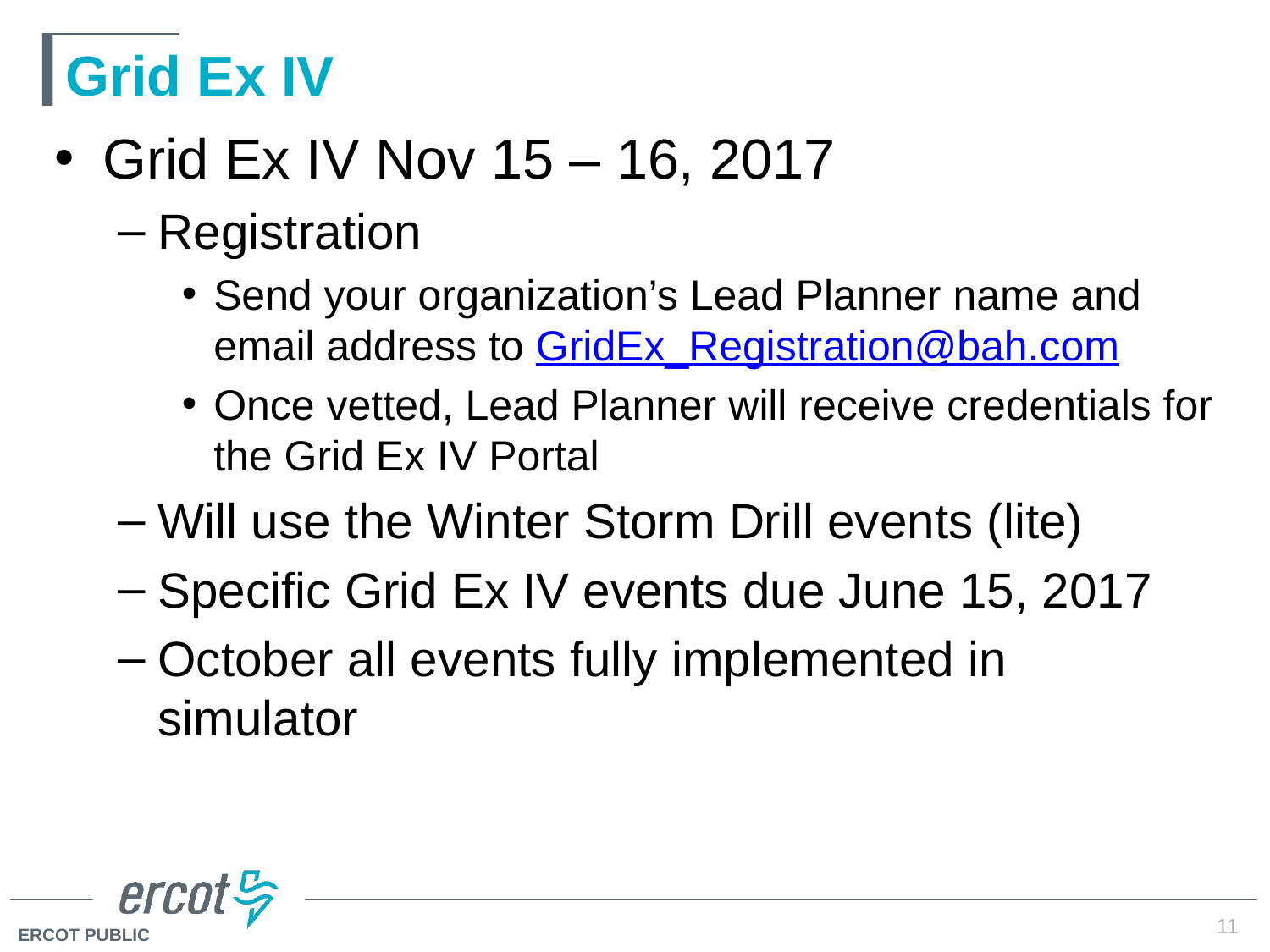

# Grid Ex IV
Grid Ex IV Nov 15 – 16, 2017
Registration
Send your organization’s Lead Planner name and email address to GridEx_Registration@bah.com
Once vetted, Lead Planner will receive credentials for the Grid Ex IV Portal
Will use the Winter Storm Drill events (lite)
Specific Grid Ex IV events due June 15, 2017
October all events fully implemented in simulator
11